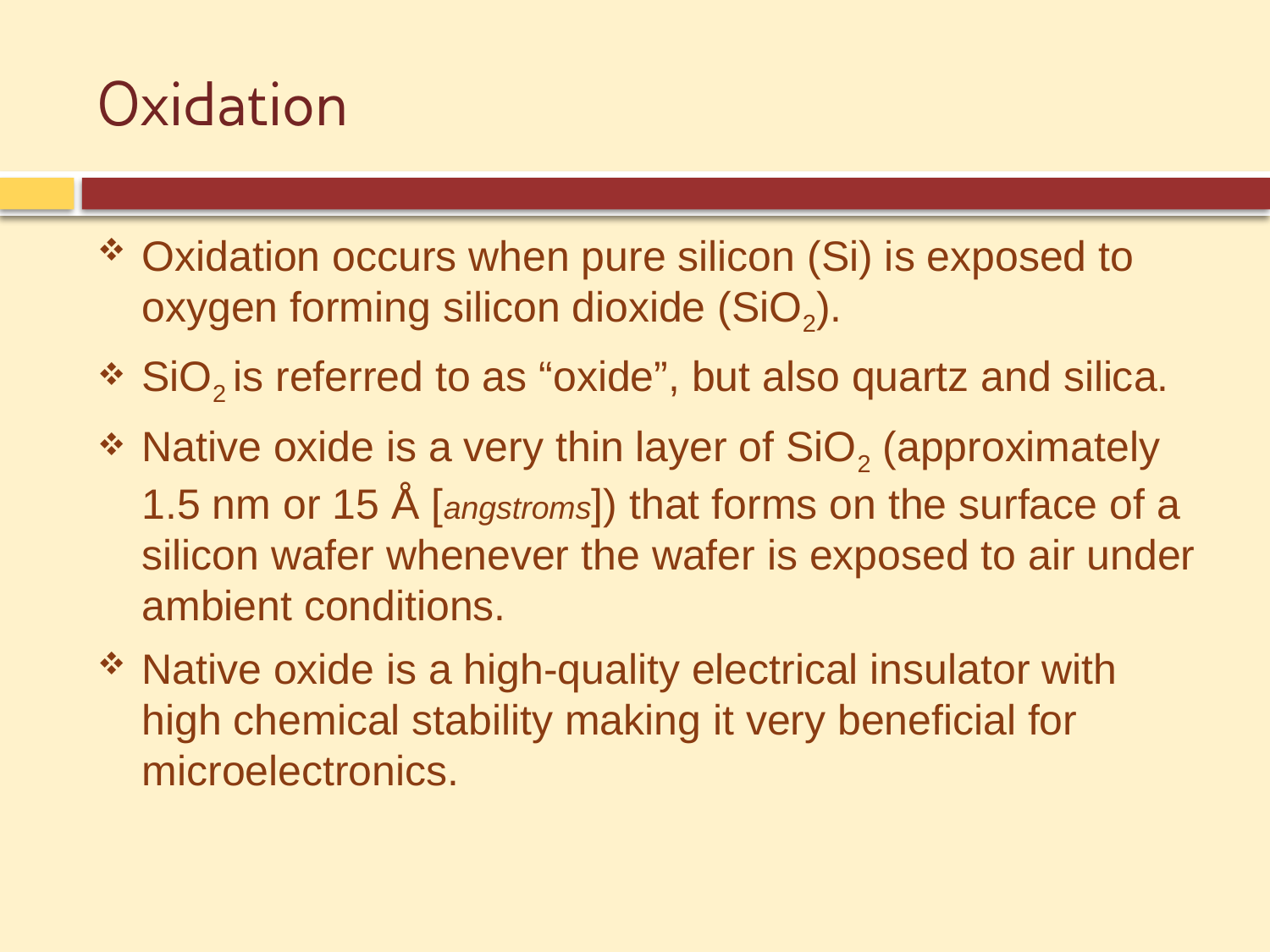

# Oxidation
Oxidation occurs when pure silicon (Si) is exposed to oxygen forming silicon dioxide (SiO2).
SiO2 is referred to as “oxide”, but also quartz and silica.
Native oxide is a very thin layer of SiO2 (approximately 1.5 nm or 15 Å [angstroms]) that forms on the surface of a silicon wafer whenever the wafer is exposed to air under ambient conditions.
Native oxide is a high-quality electrical insulator with high chemical stability making it very beneficial for microelectronics.